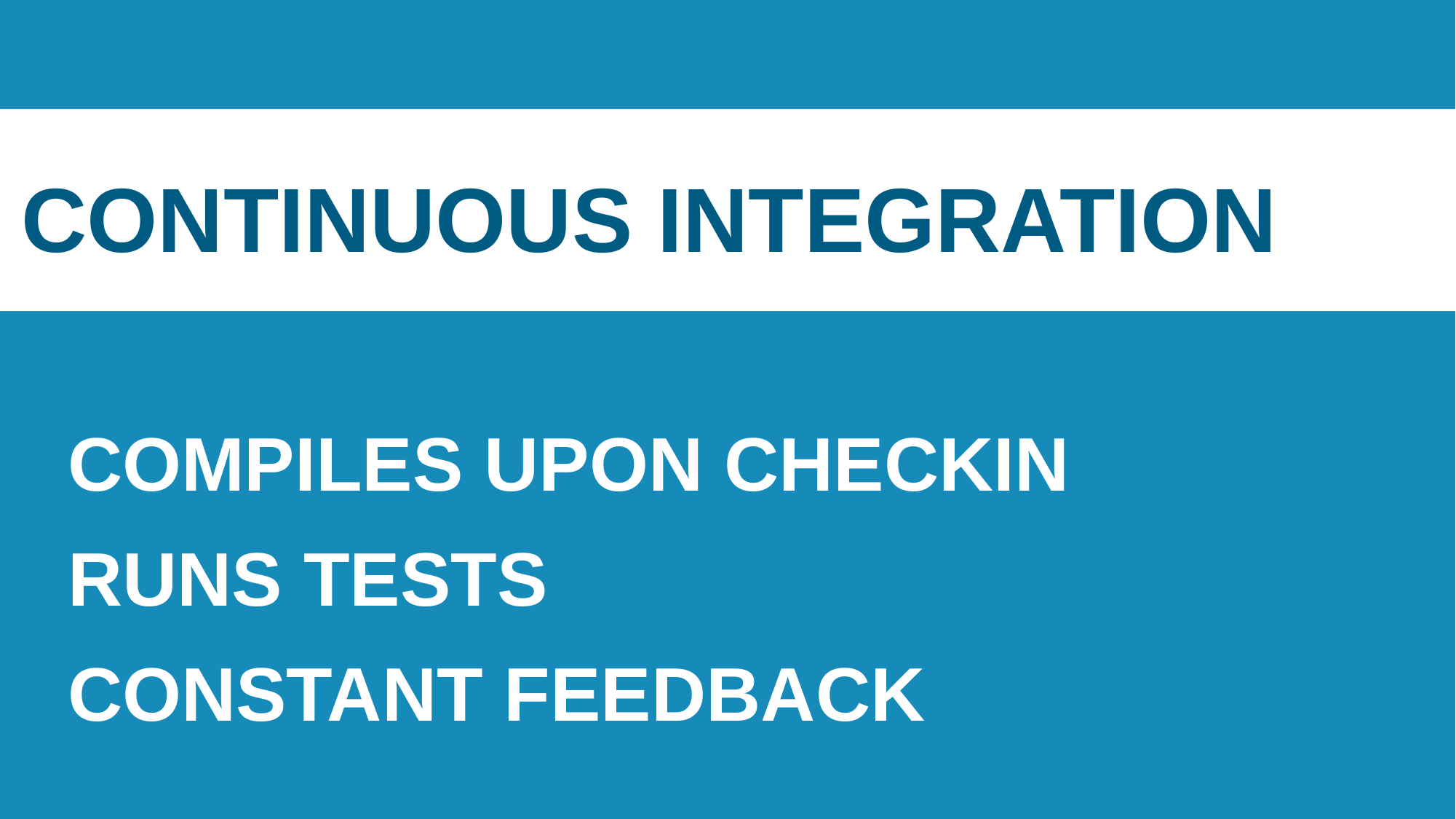

# CONTINUOUS INTEGRATION
COMPILES UPON CHECKIN
RUNS TESTS
CONSTANT FEEDBACK